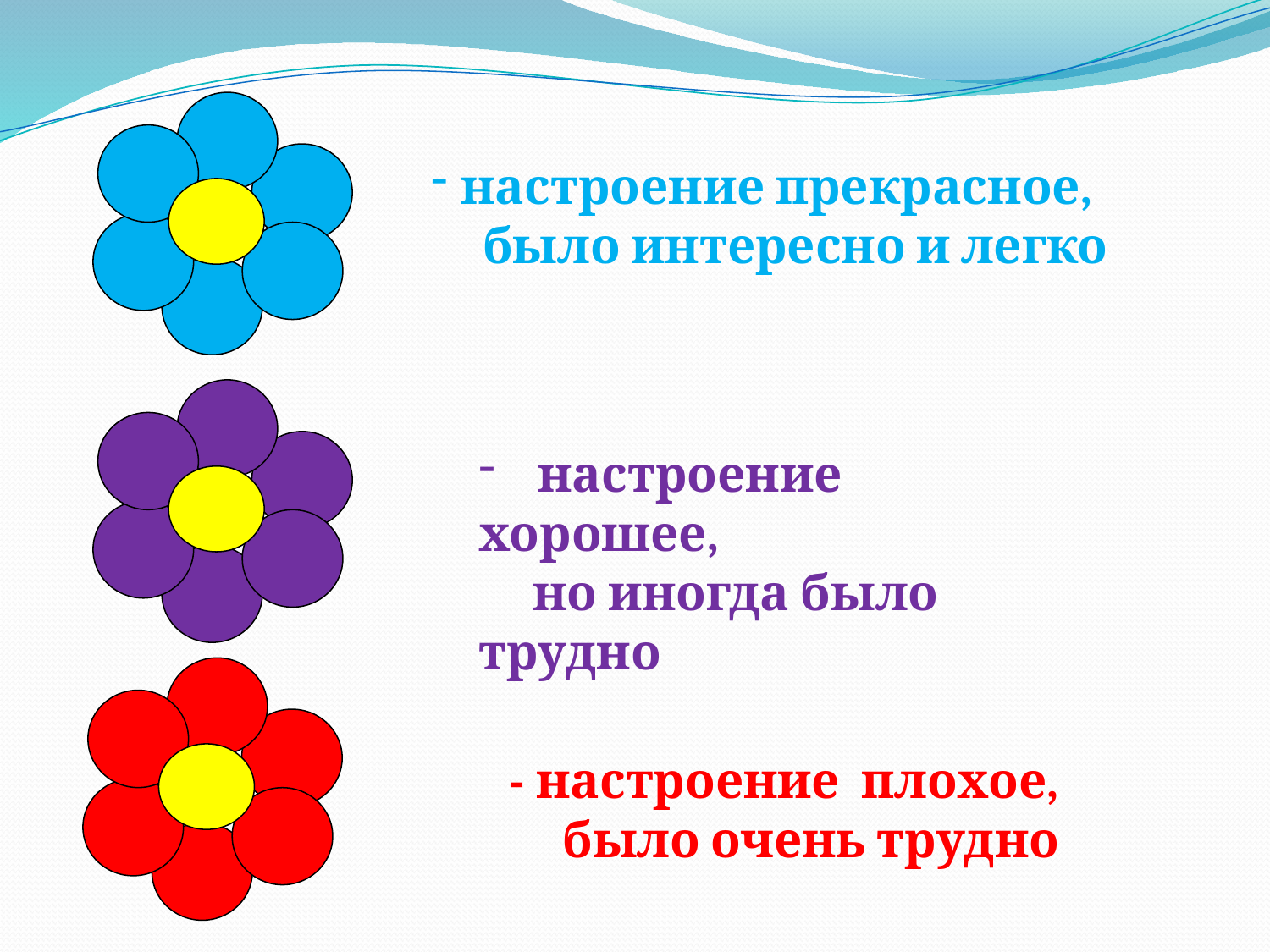

настроение прекрасное,
    было интересно и легко

    настроение  хорошее,
     но иногда было трудно

- настроение  плохое,
     было очень трудно

- чувствую себя плохо,
     было очень трудно